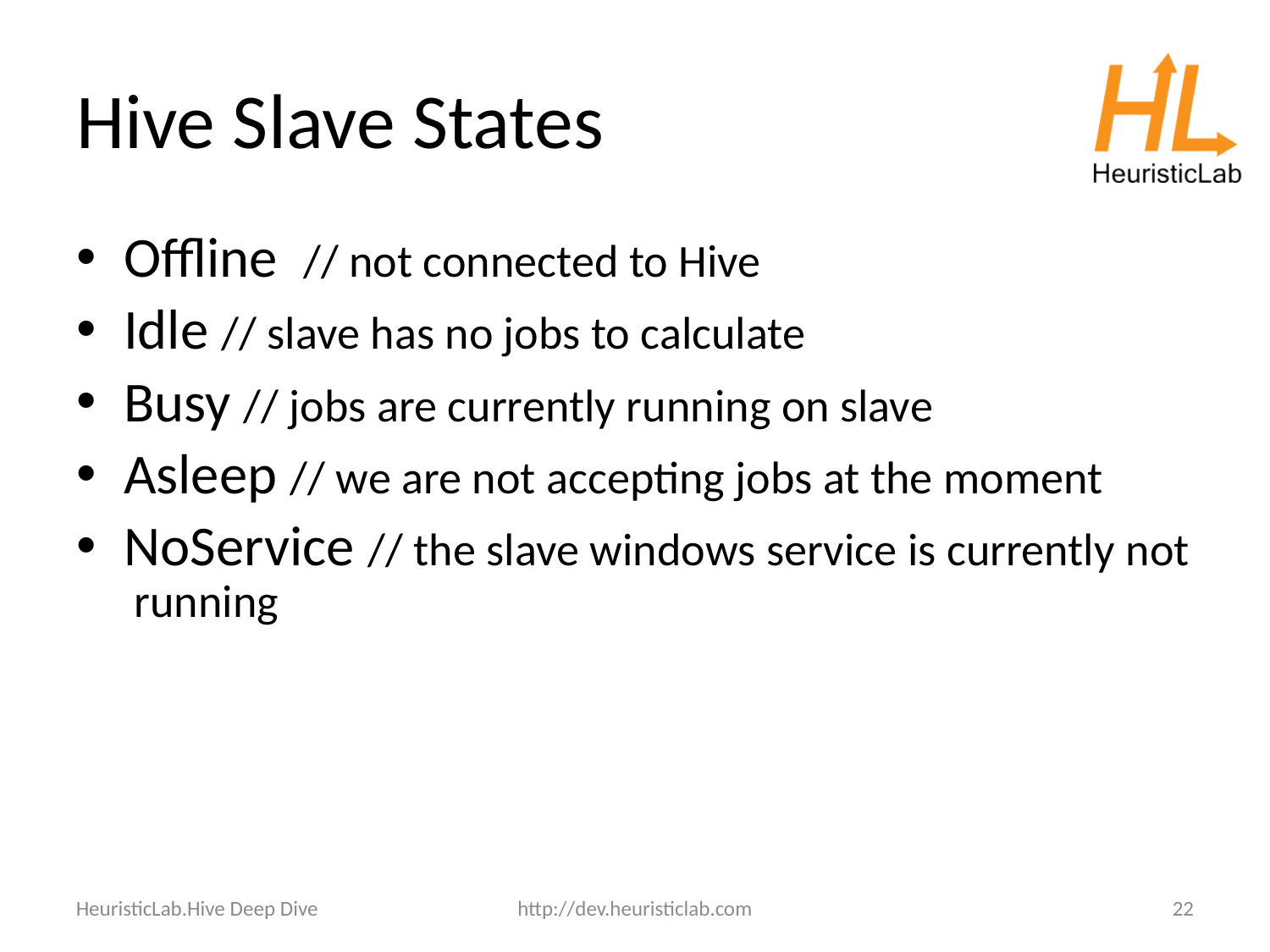

Offline  // not connected to Hive
Idle // slave has no jobs to calculate
Busy // jobs are currently running on slave
Asleep // we are not accepting jobs at the moment
NoService // the slave windows service is currently not running
Hive Slave States
HeuristicLab.Hive Deep Dive
http://dev.heuristiclab.com
22